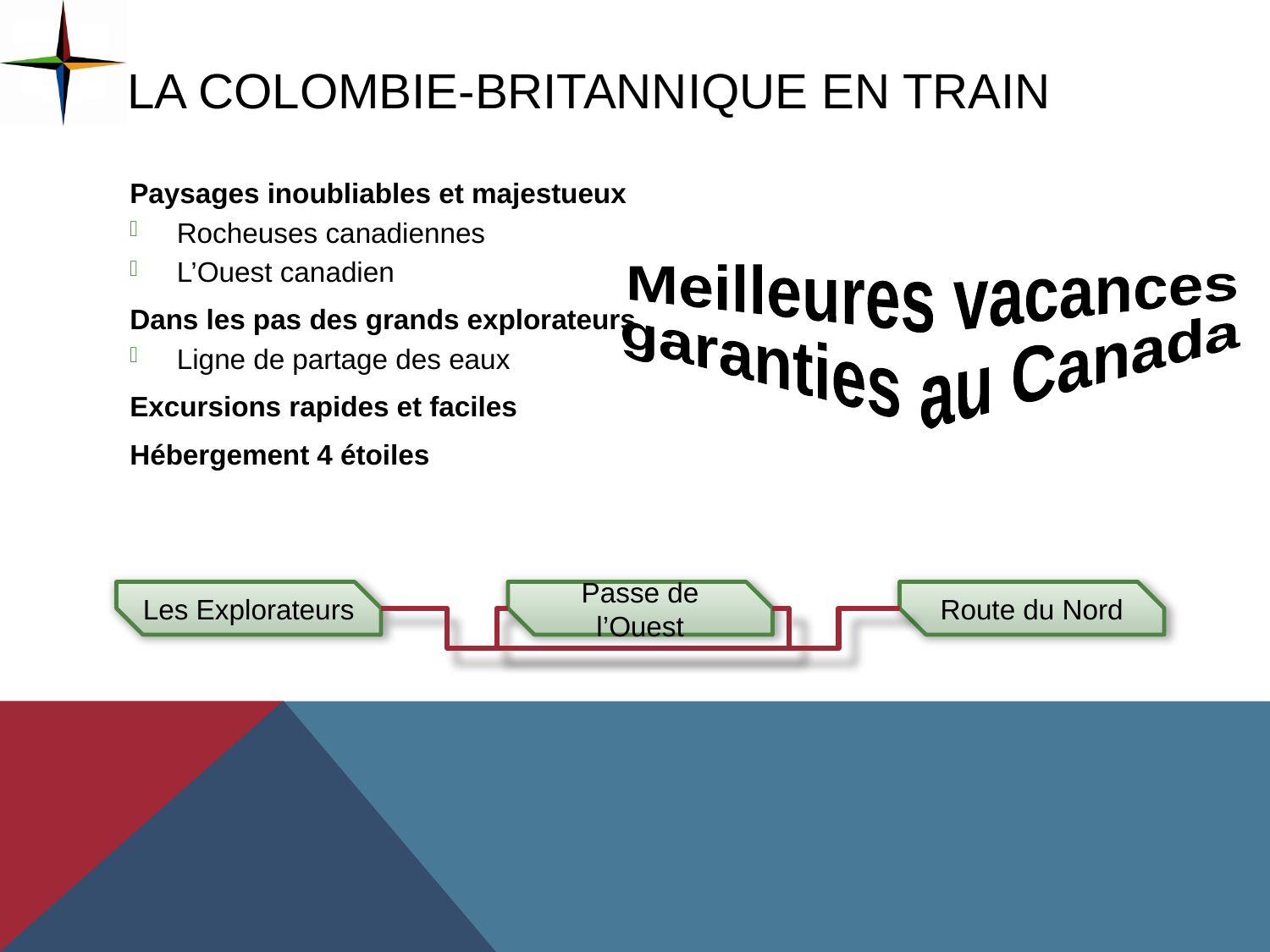

# La Colombie-Britannique en train
Paysages inoubliables et majestueux
Rocheuses canadiennes
L’Ouest canadien
Dans les pas des grands explorateurs
Ligne de partage des eaux
Excursions rapides et faciles
Hébergement 4 étoiles
Meilleures vacances
garanties au Canada
Les Explorateurs
Passe de l’Ouest
Route du Nord